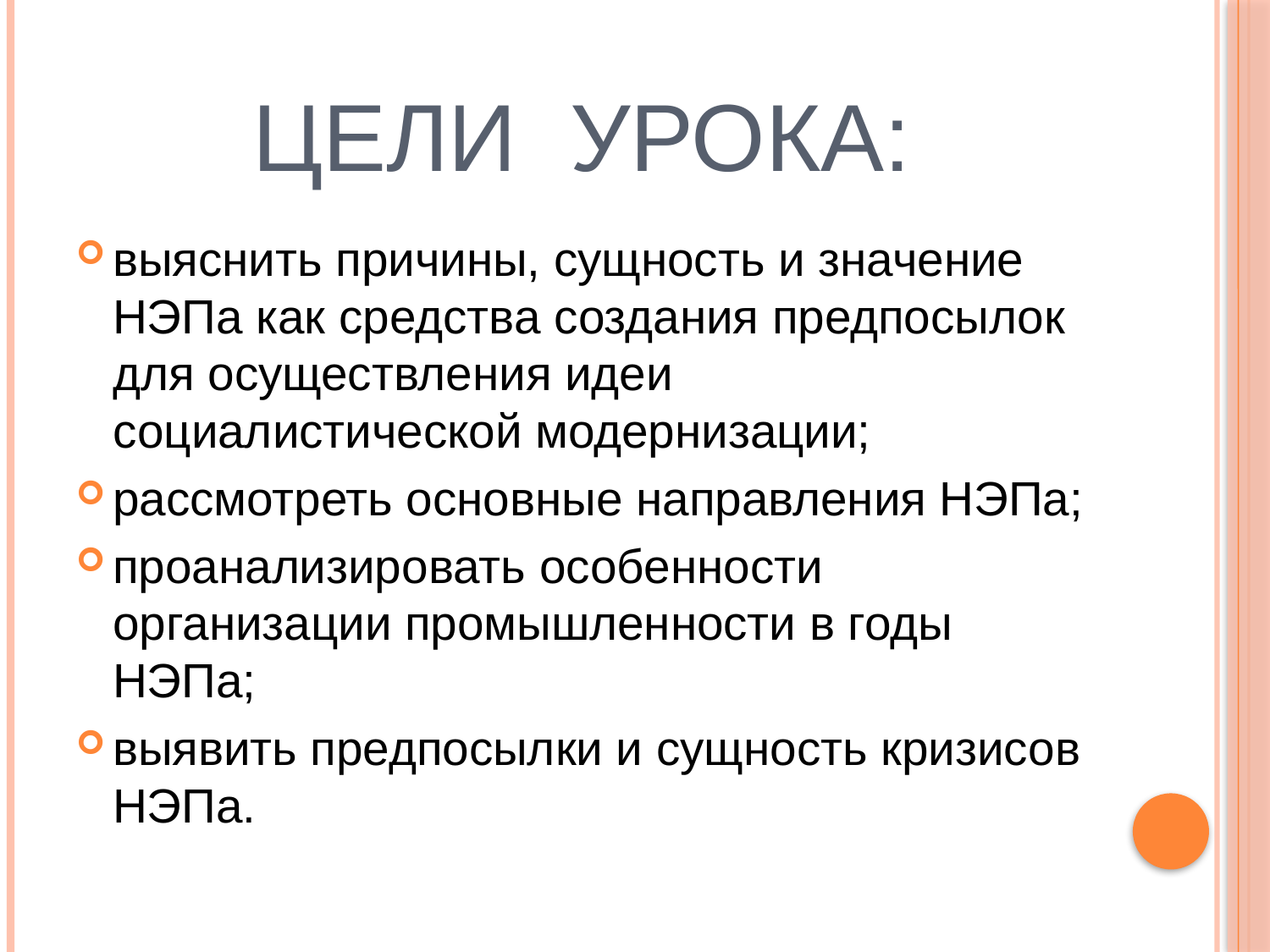

# ЦЕЛИ  УРОКА:
выяснить причины, сущность и значение НЭПа как средства создания предпосылок для осуществления идеи социалистической модернизации;
рассмотреть основные направления НЭПа;
проанализировать особенности организации промышленности в годы НЭПа;
выявить предпосылки и сущность кризисов НЭПа.